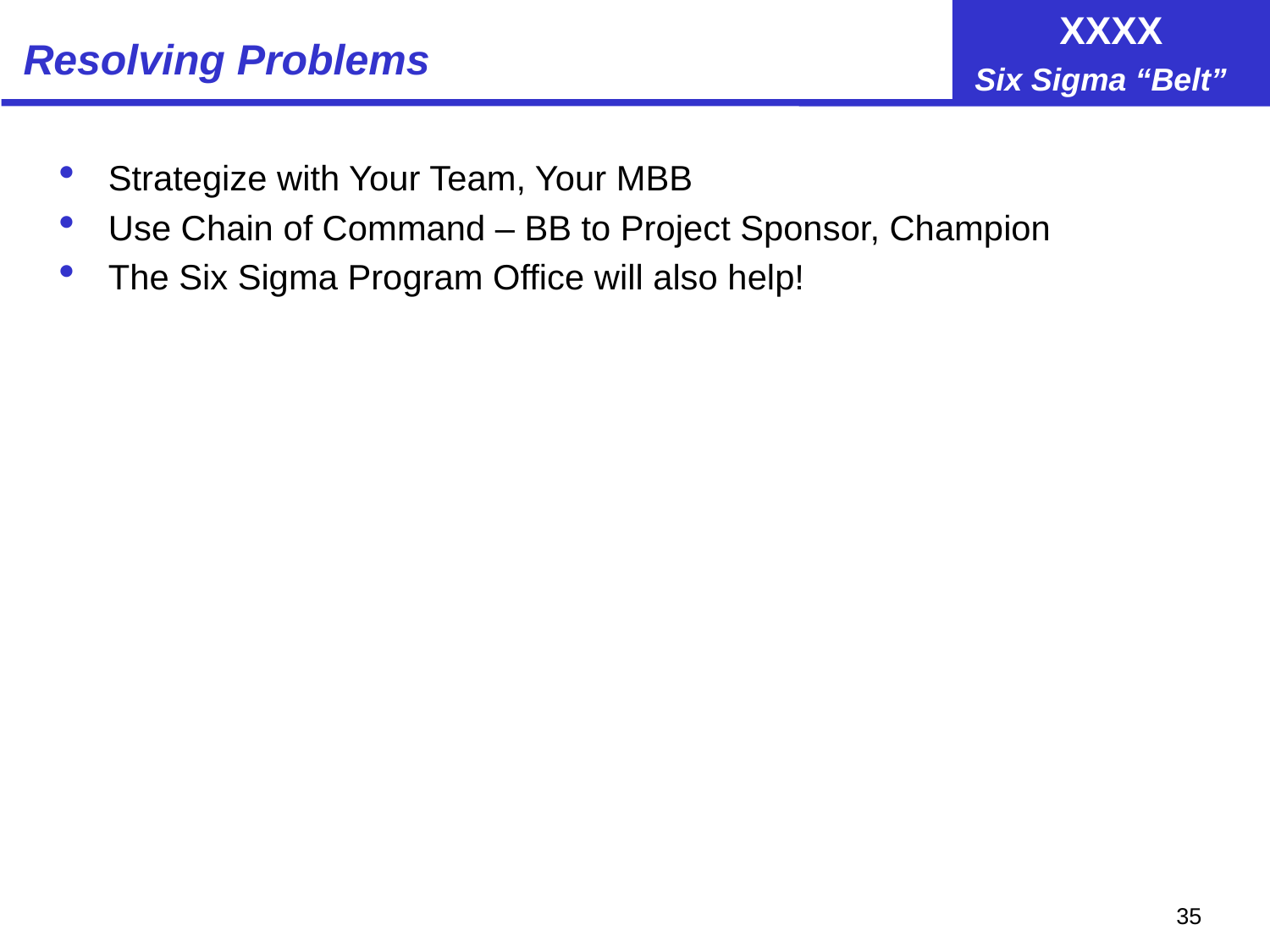

# Resolving Problems
Strategize with Your Team, Your MBB
Use Chain of Command – BB to Project Sponsor, Champion
The Six Sigma Program Office will also help!